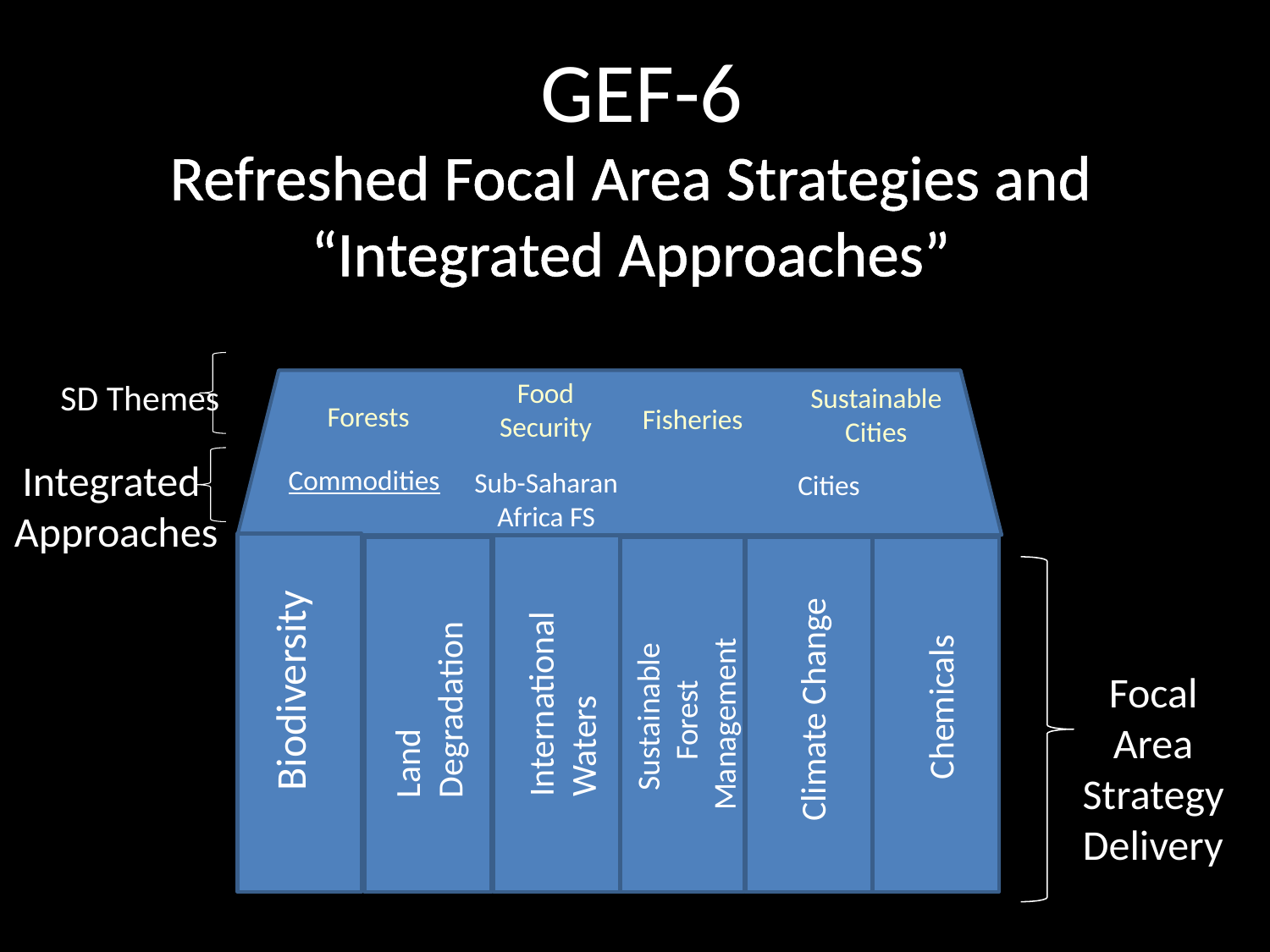

GEF-6
Refreshed Focal Area Strategies and “Integrated Approaches”

Food
Security
SD Themes

Sustainable
Cities
Forests
Fisheries
Integrated
Approaches

 Commodities
Sub-Saharan
Africa FS
Cities

Biodiversity
Climate Change
International
Waters
Sustainable
Forest
Management
Land
Degradation
Chemicals
Focal
Area
Strategy
Delivery